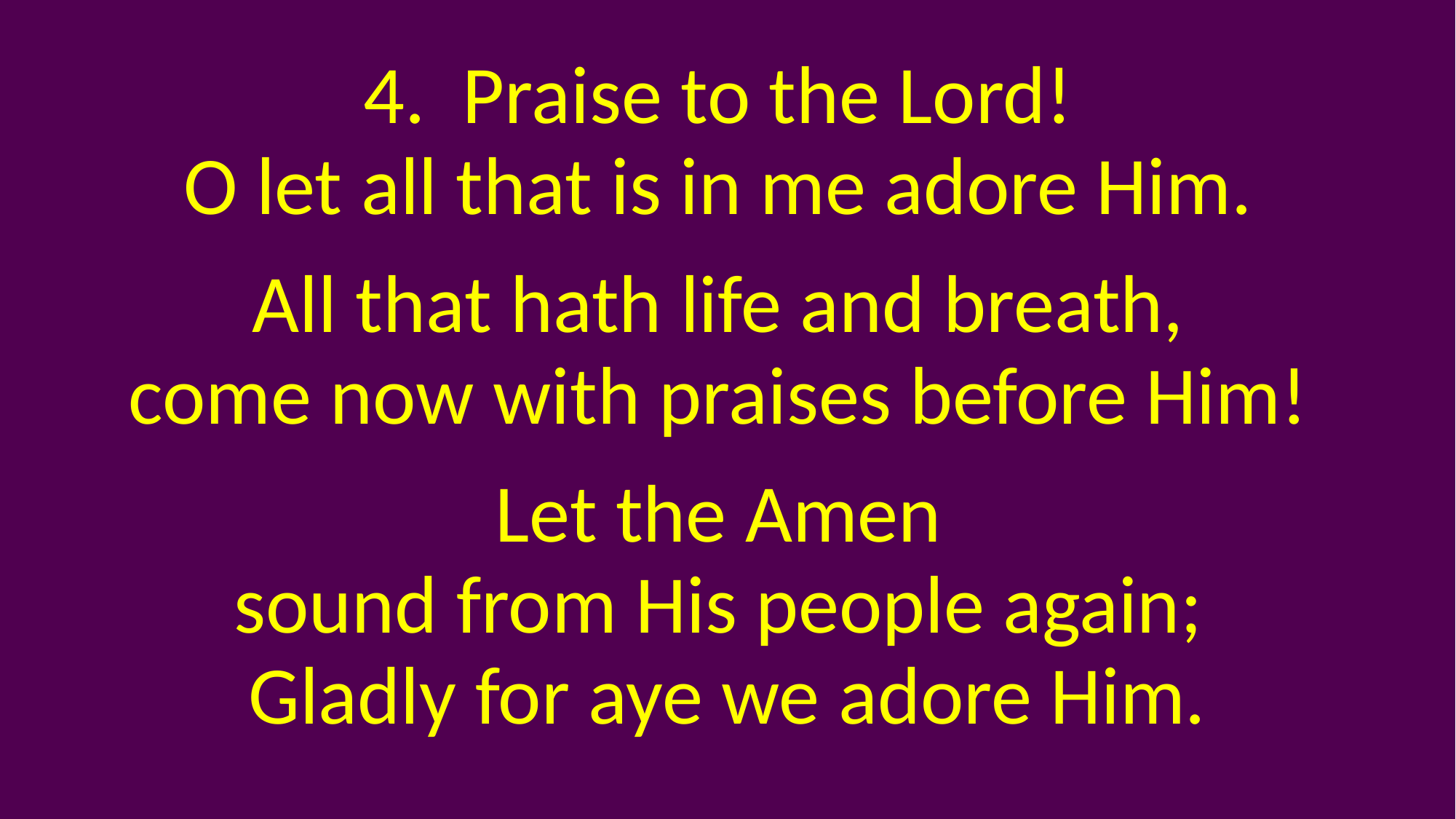

Praise to the Lord!
O let all that is in me adore Him.
All that hath life and breath,
come now with praises before Him!
Let the Amen
sound from His people again;
Gladly for aye we adore Him.